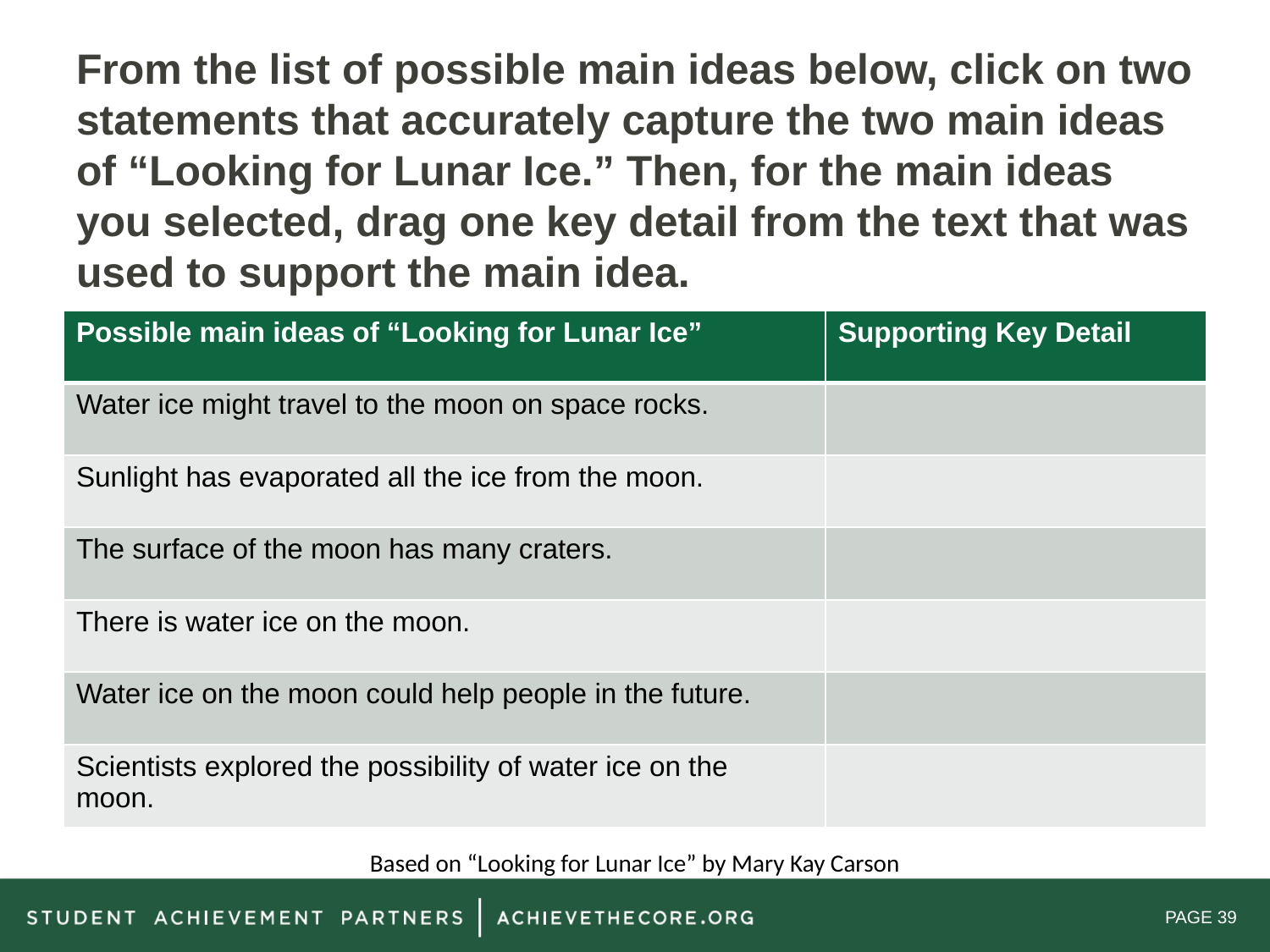

From the list of possible main ideas below, click on two statements that accurately capture the two main ideas of “Looking for Lunar Ice.” Then, for the main ideas you selected, drag one key detail from the text that was used to support the main idea.

| Possible main ideas of “Looking for Lunar Ice” | Supporting Key Detail |
| --- | --- |
| Water ice might travel to the moon on space rocks. |  |
| Sunlight has evaporated all the ice from the moon. |  |
| The surface of the moon has many craters. |  |
| There is water ice on the moon. |  |
| Water ice on the moon could help people in the future. |  |
| Scientists explored the possibility of water ice on the moon. |  |
Based on “Looking for Lunar Ice” by Mary Kay Carson